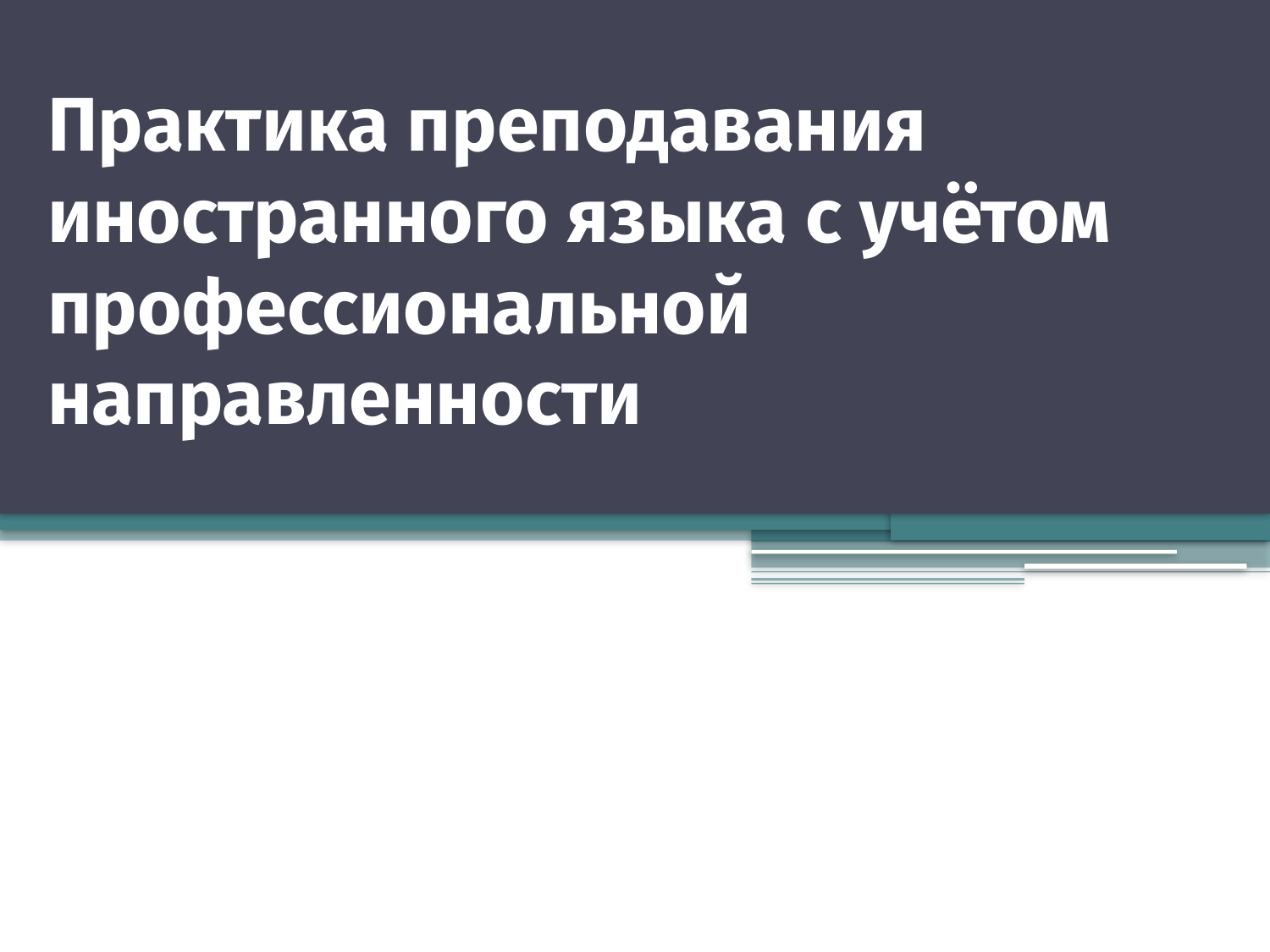

# Практика преподавания иностранного языка с учётом профессиональной направленности